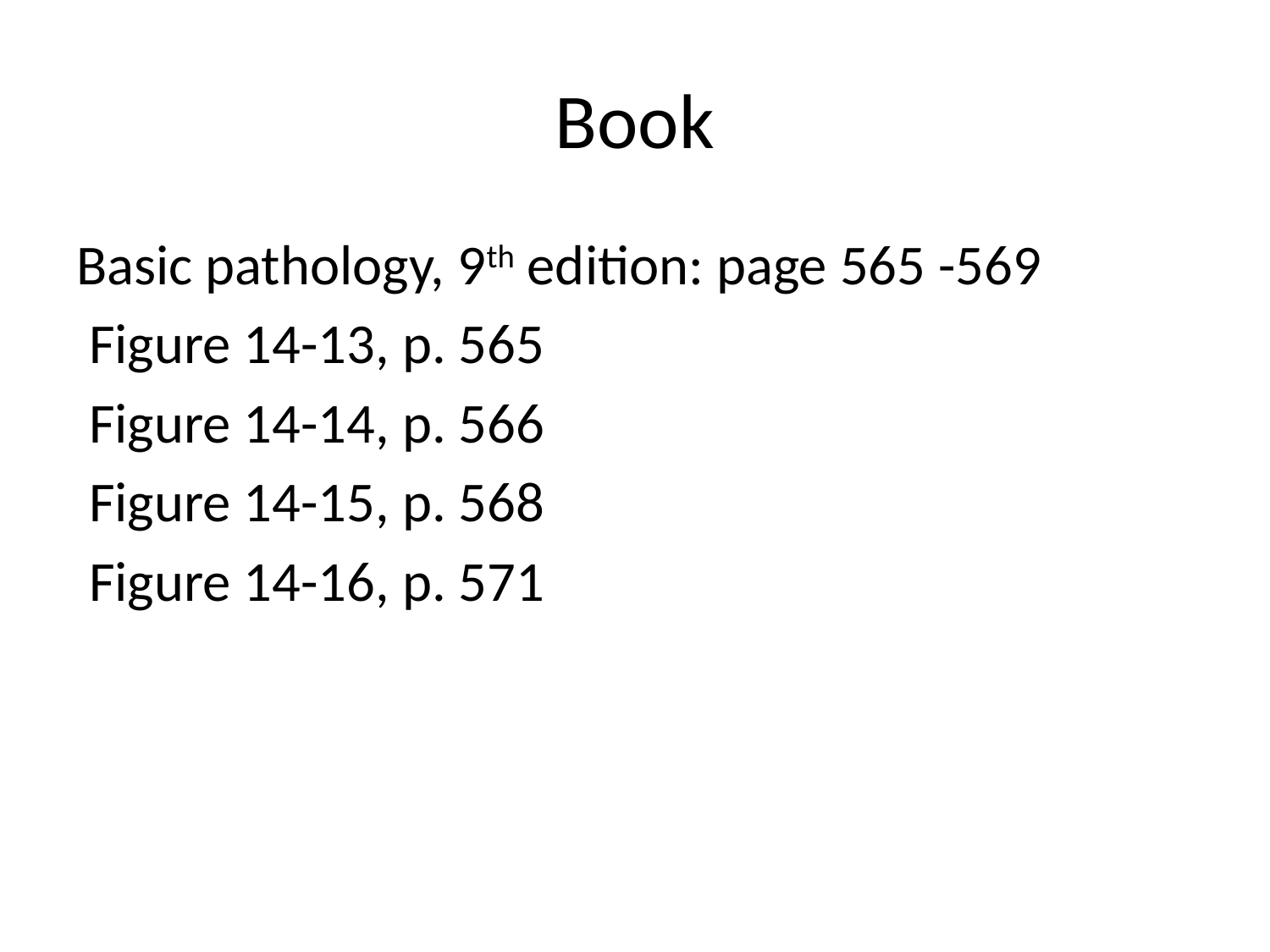

# Book
Basic pathology, 9th edition: page 565 -569
 Figure 14-13, p. 565
 Figure 14-14, p. 566
 Figure 14-15, p. 568
 Figure 14-16, p. 571